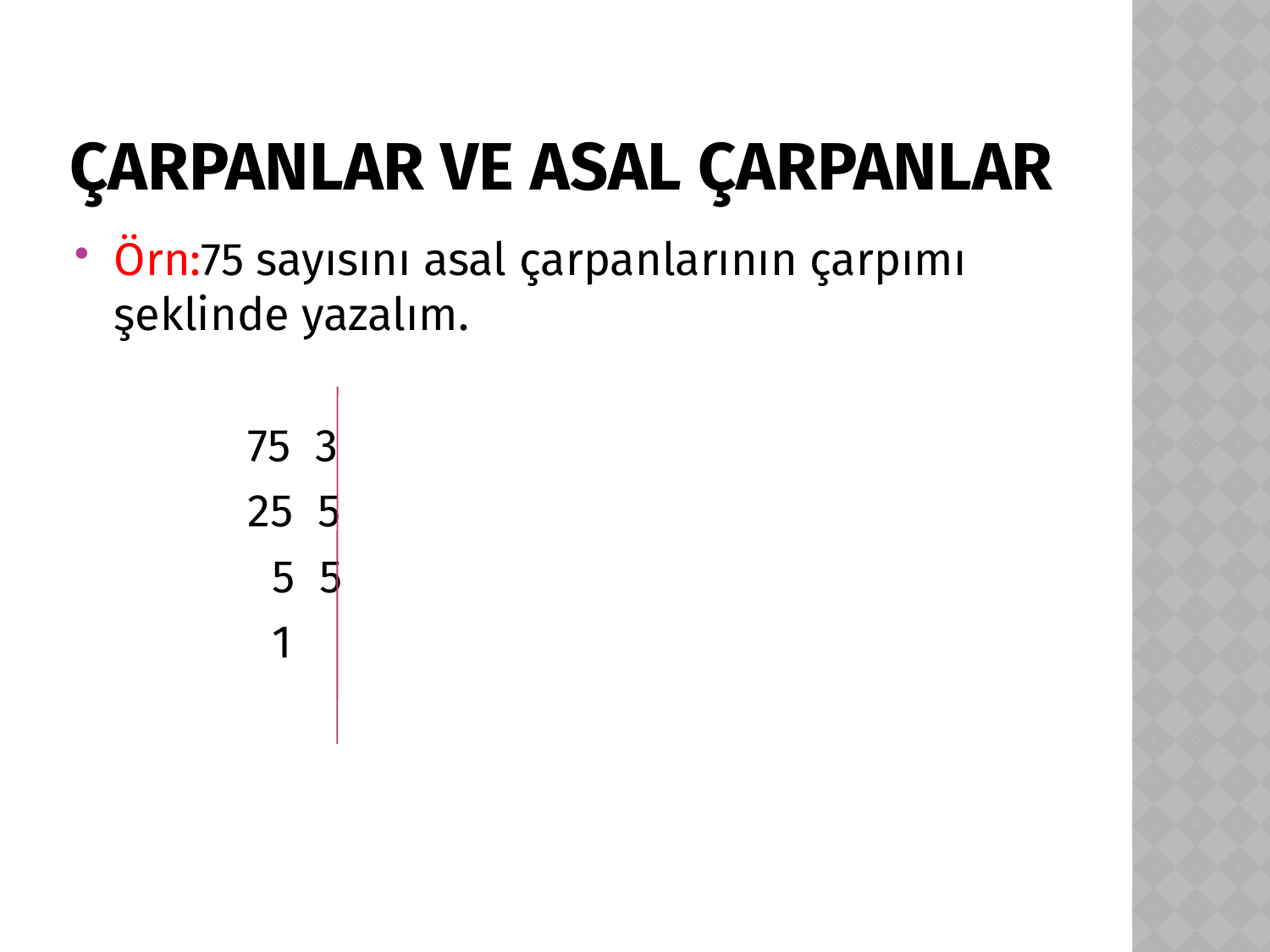

# Çarpanlar ve asal çarpanlar
Örn:75 sayısını asal çarpanlarının çarpımı şeklinde yazalım.

              75  3
              25  5
                5  5
                1